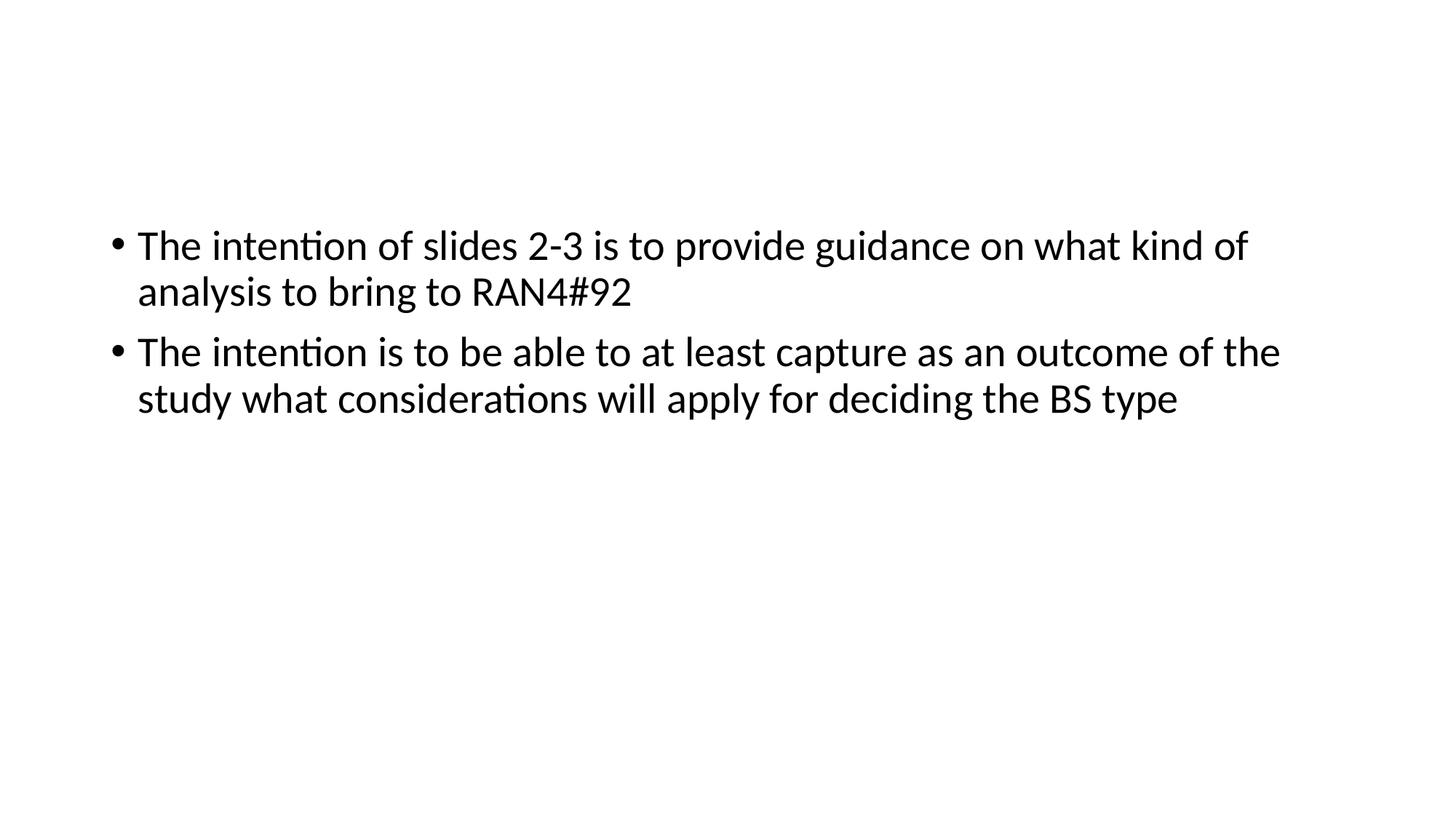

#
The intention of slides 2-3 is to provide guidance on what kind of analysis to bring to RAN4#92
The intention is to be able to at least capture as an outcome of the study what considerations will apply for deciding the BS type